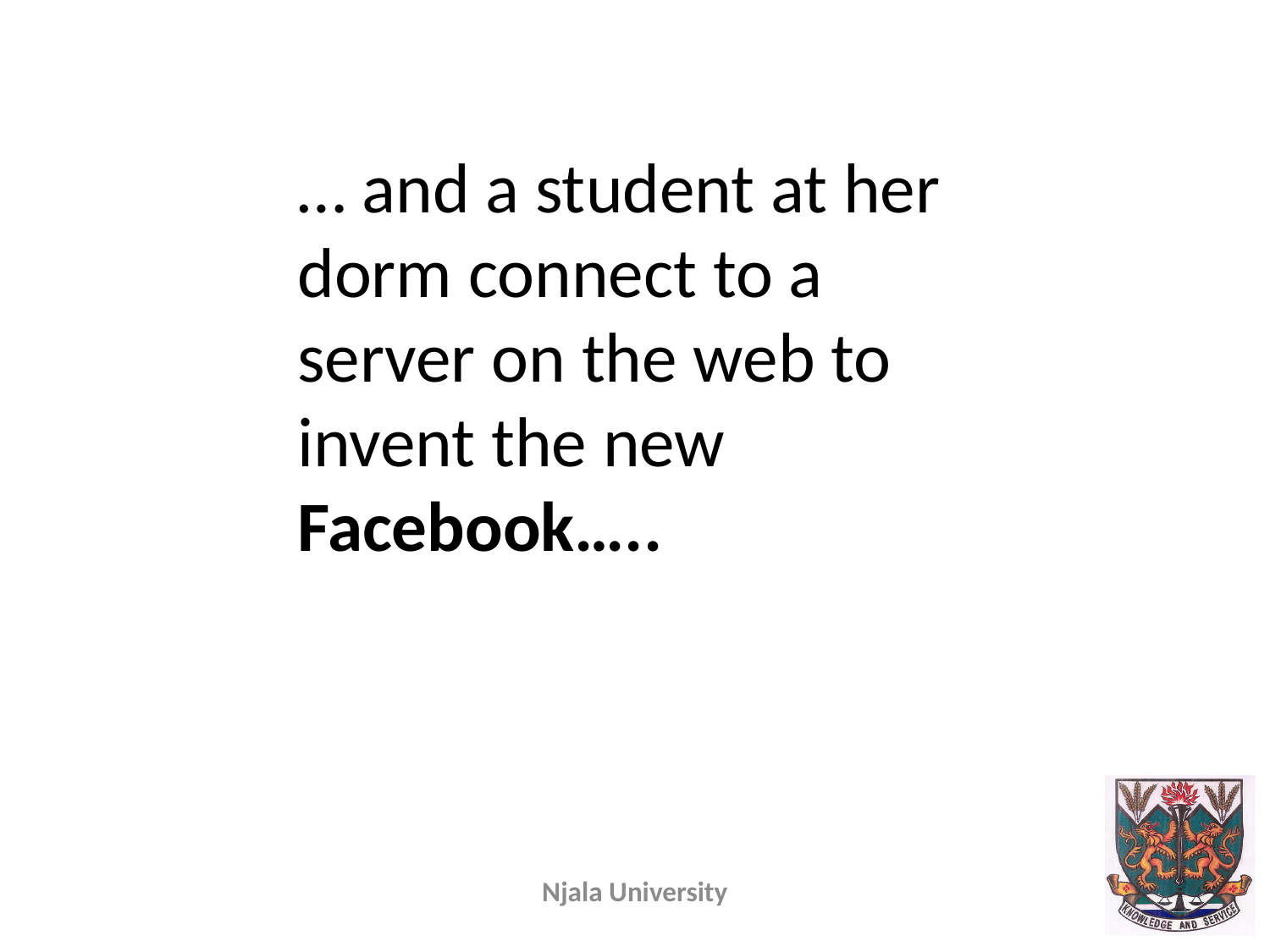

… and a student at her dorm connect to a server on the web to invent the new Facebook…..
Njala University